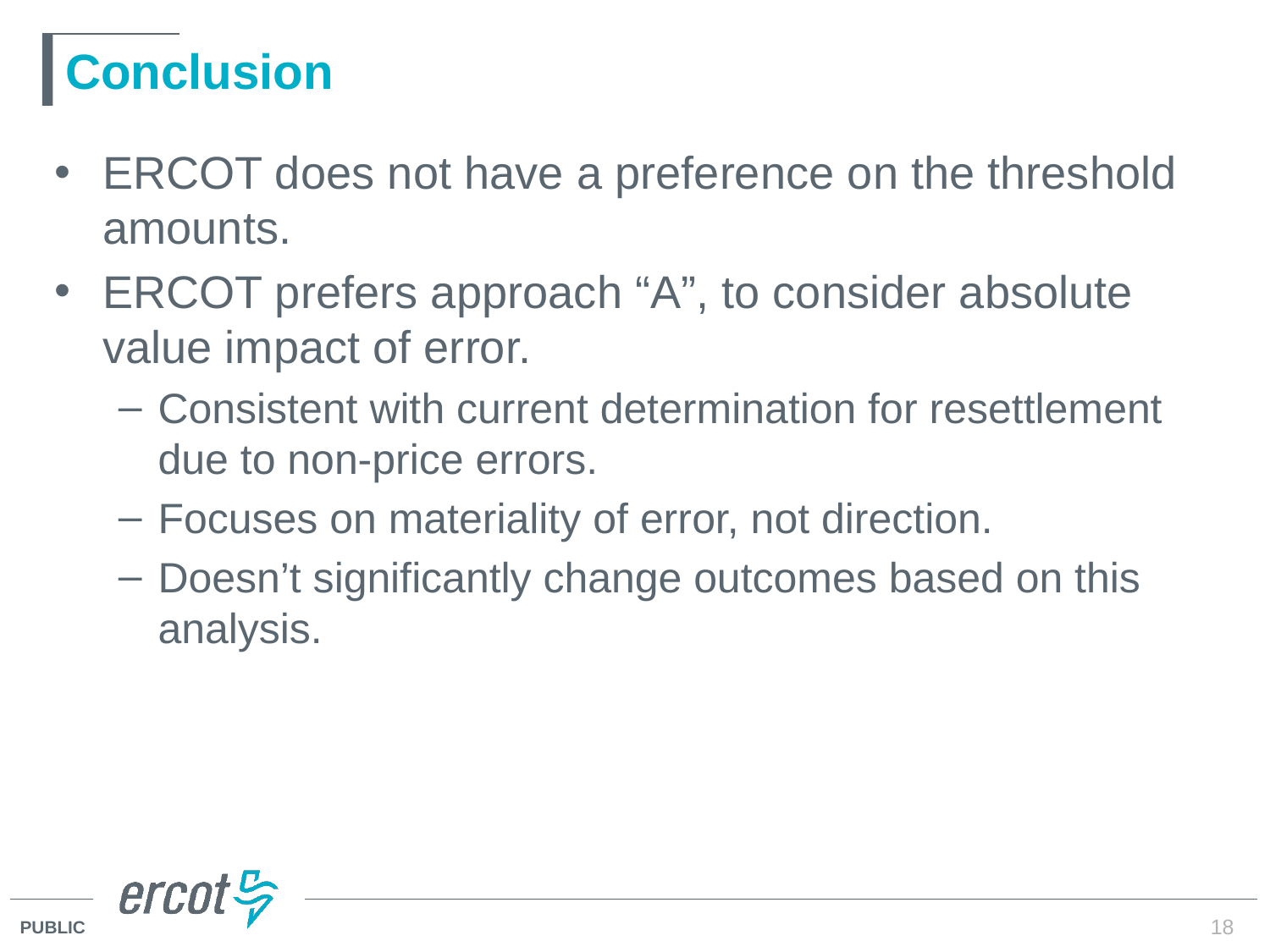

# Conclusion
ERCOT does not have a preference on the threshold amounts.
ERCOT prefers approach “A”, to consider absolute value impact of error.
Consistent with current determination for resettlement due to non-price errors.
Focuses on materiality of error, not direction.
Doesn’t significantly change outcomes based on this analysis.

18